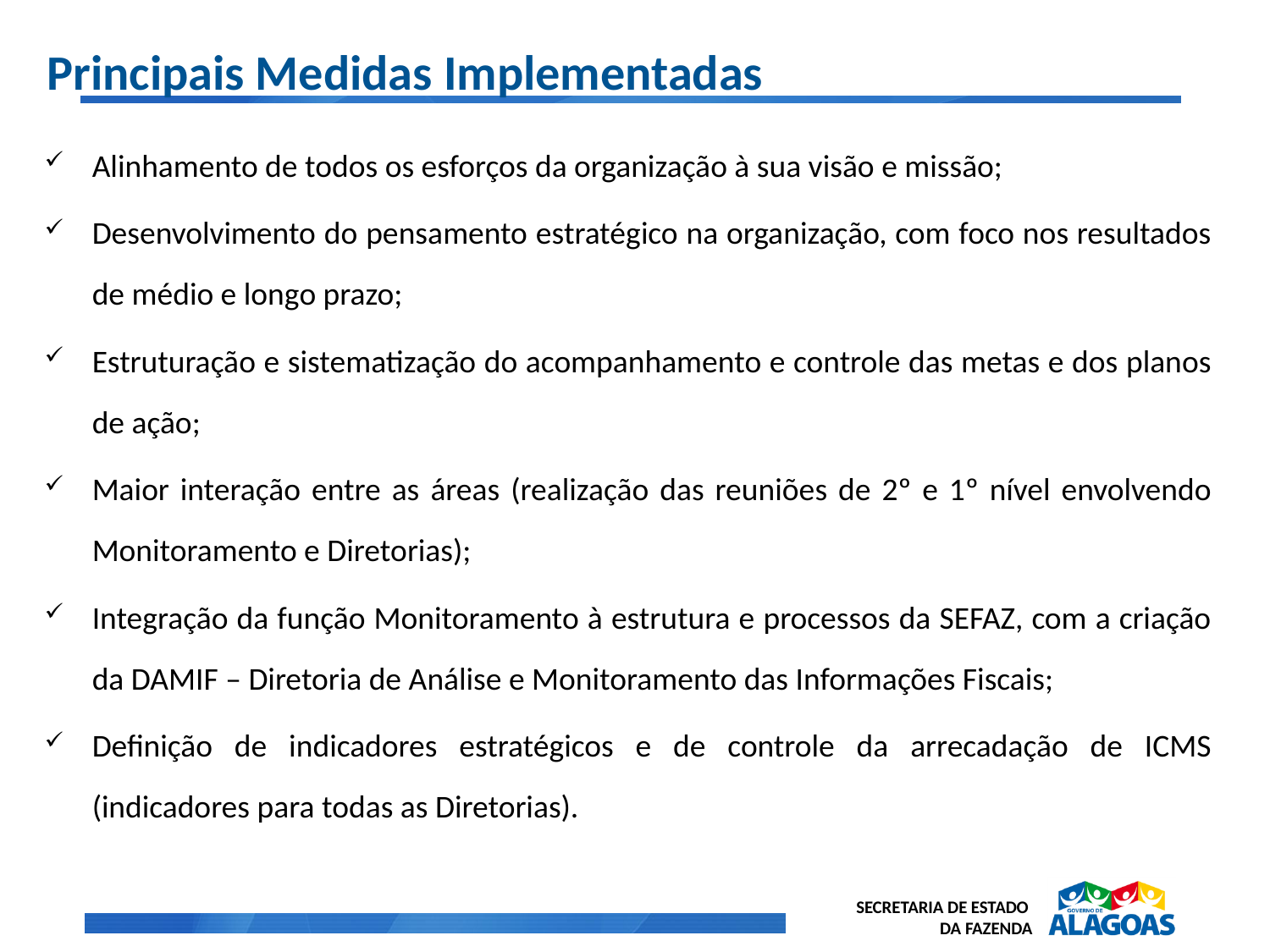

Principais Medidas Implementadas
Alinhamento de todos os esforços da organização à sua visão e missão;
Desenvolvimento do pensamento estratégico na organização, com foco nos resultados de médio e longo prazo;
Estruturação e sistematização do acompanhamento e controle das metas e dos planos de ação;
Maior interação entre as áreas (realização das reuniões de 2º e 1º nível envolvendo Monitoramento e Diretorias);
Integração da função Monitoramento à estrutura e processos da SEFAZ, com a criação da DAMIF – Diretoria de Análise e Monitoramento das Informações Fiscais;
Definição de indicadores estratégicos e de controle da arrecadação de ICMS (indicadores para todas as Diretorias).